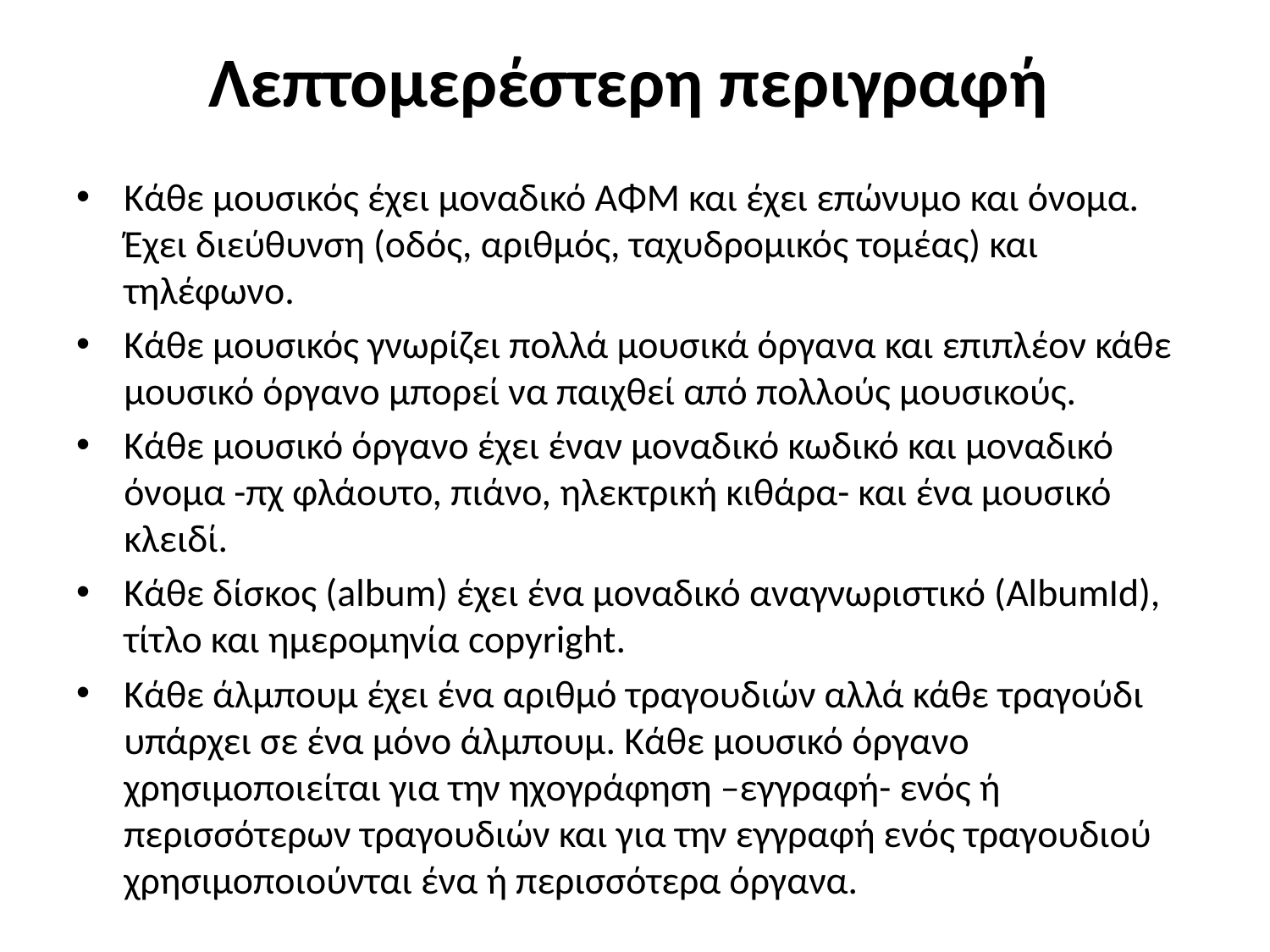

# Λεπτομερέστερη περιγραφή
Κάθε μουσικός έχει μοναδικό ΑΦΜ και έχει επώνυμο και όνομα. Έχει διεύθυνση (οδός, αριθμός, ταχυδρομικός τομέας) και τηλέφωνο.
Κάθε μουσικός γνωρίζει πολλά μουσικά όργανα και επιπλέον κάθε μουσικό όργανο μπορεί να παιχθεί από πολλούς μουσικούς.
Κάθε μουσικό όργανο έχει έναν μοναδικό κωδικό και μοναδικό όνομα -πχ φλάουτο, πιάνο, ηλεκτρική κιθάρα- και ένα μουσικό κλειδί.
Κάθε δίσκος (album) έχει ένα μοναδικό αναγνωριστικό (AlbumId), τίτλο και ημερομηνία copyright.
Κάθε άλμπουμ έχει ένα αριθμό τραγουδιών αλλά κάθε τραγούδι υπάρχει σε ένα μόνο άλμπουμ. Κάθε μουσικό όργανο χρησιμοποιείται για την ηχογράφηση –εγγραφή- ενός ή περισσότερων τραγουδιών και για την εγγραφή ενός τραγουδιού χρησιμοποιούνται ένα ή περισσότερα όργανα.